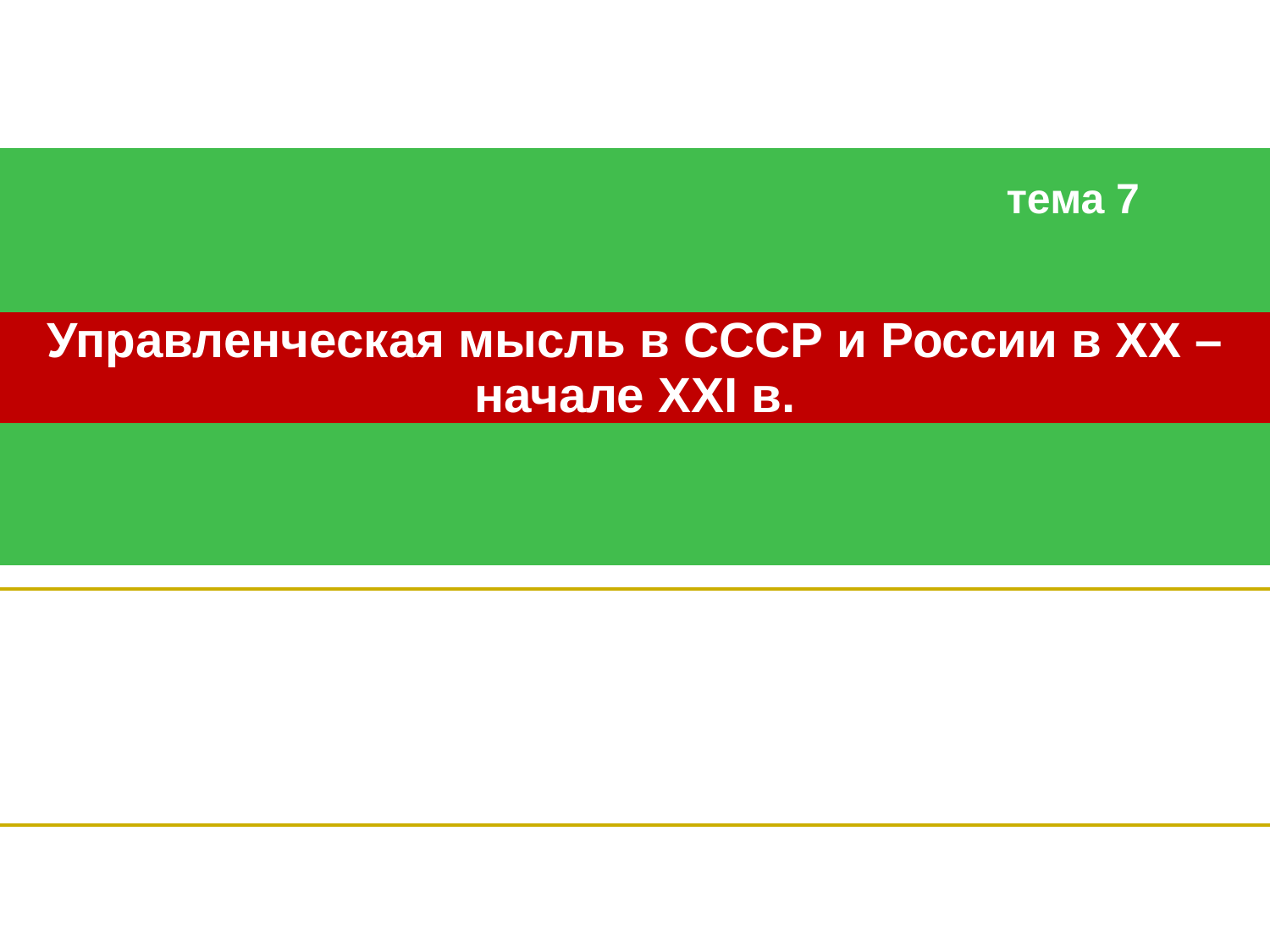

| тема 7 |
| --- |
| Управленческая мысль в СССР и России в ХХ – начале ХХI в. |
|  |
|  |
|  |
|  |